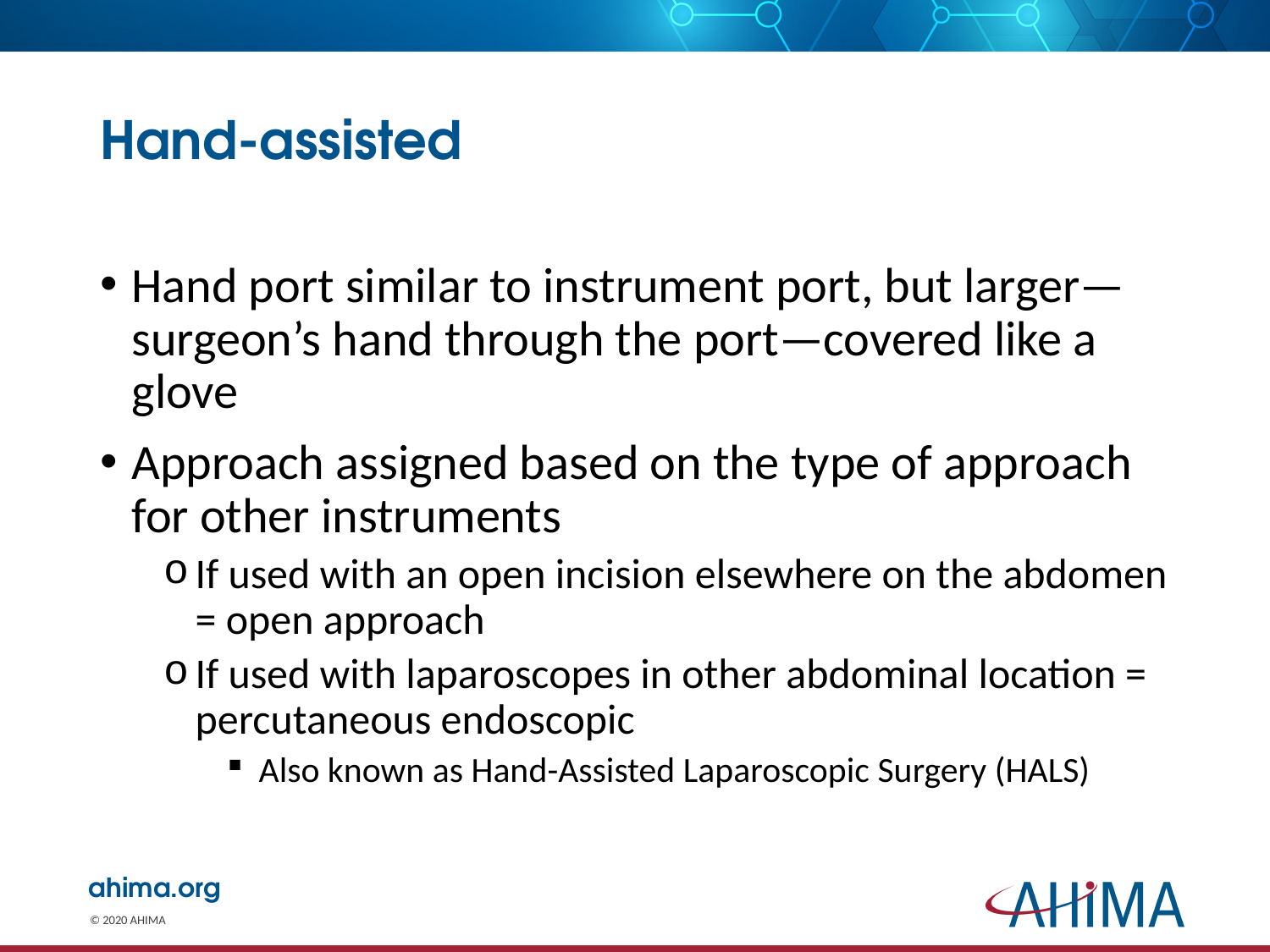

# Hand-assisted
Hand port similar to instrument port, but larger— surgeon’s hand through the port—covered like a glove
Approach assigned based on the type of approach for other instruments
If used with an open incision elsewhere on the abdomen = open approach
If used with laparoscopes in other abdominal location = percutaneous endoscopic
Also known as Hand-Assisted Laparoscopic Surgery (HALS)